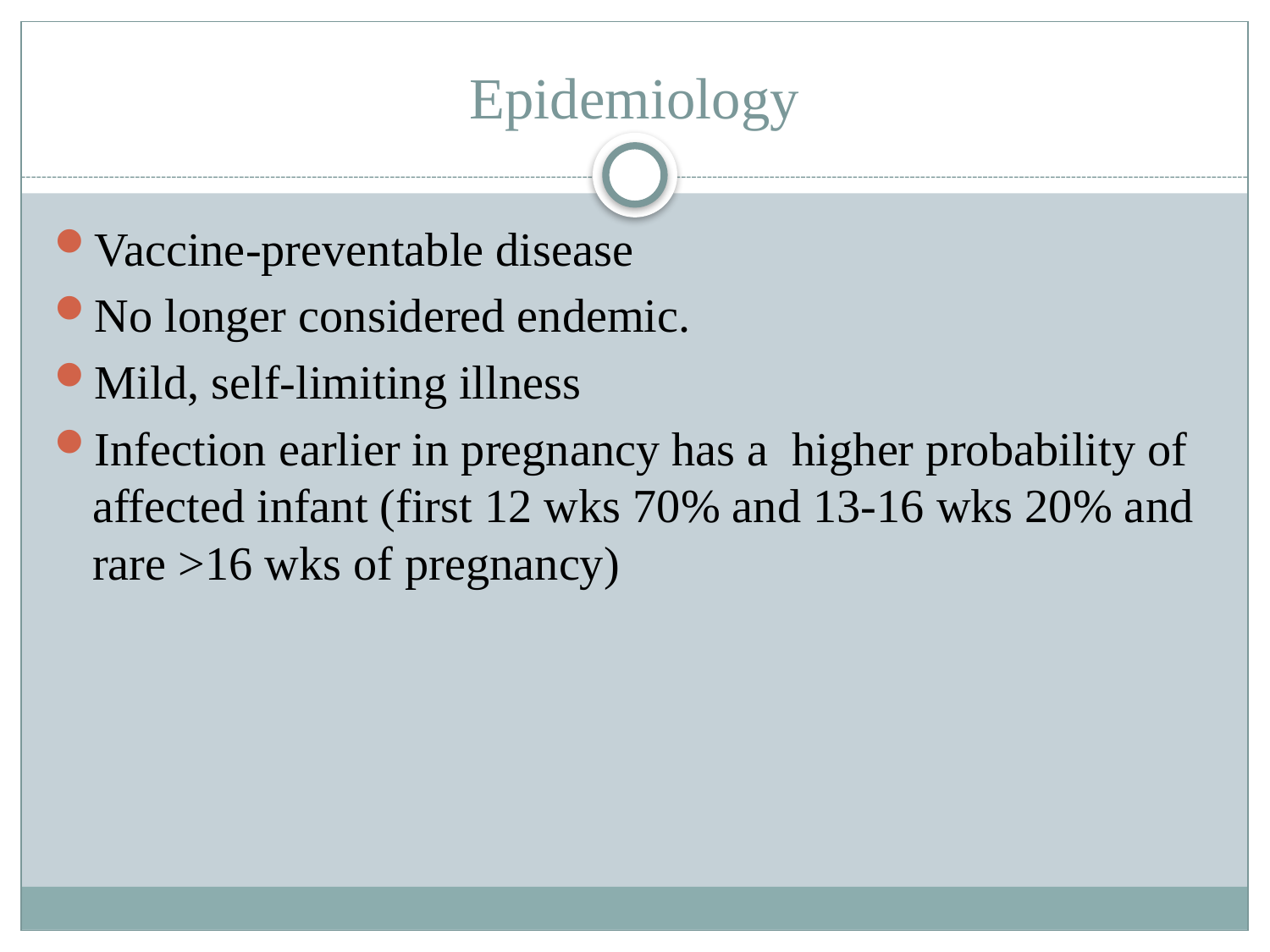

# Epidemiology
Vaccine-preventable disease
No longer considered endemic.
Mild, self-limiting illness
Infection earlier in pregnancy has a  higher probability of affected infant (first 12 wks 70% and 13-16 wks 20% and rare >16 wks of pregnancy)